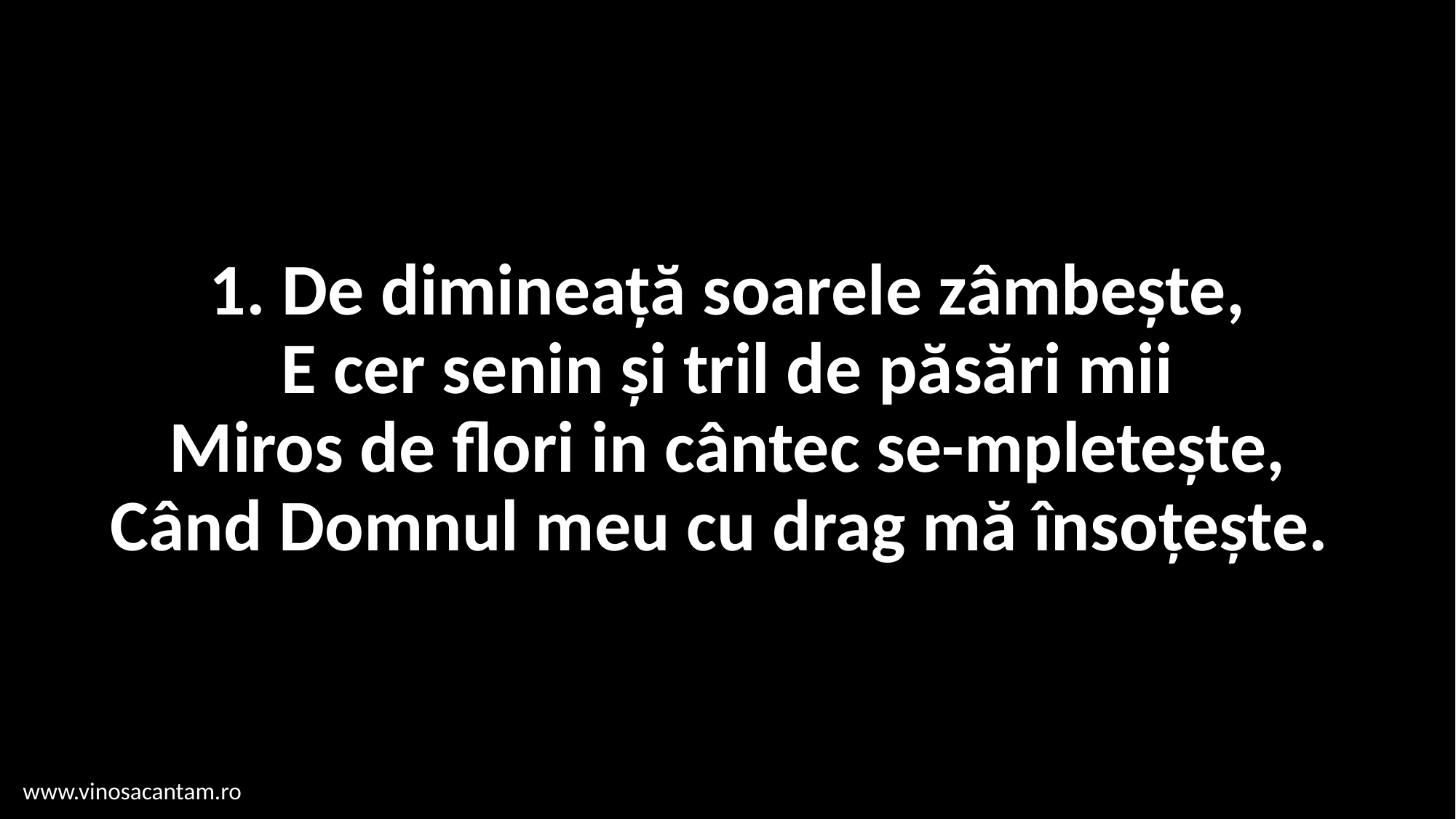

# 1. De dimineață soarele zâmbește, E cer senin și tril de păsări mii Miros de flori in cântec se-mpletește, Când Domnul meu cu drag mă însoțește.
www.vinosacantam.ro